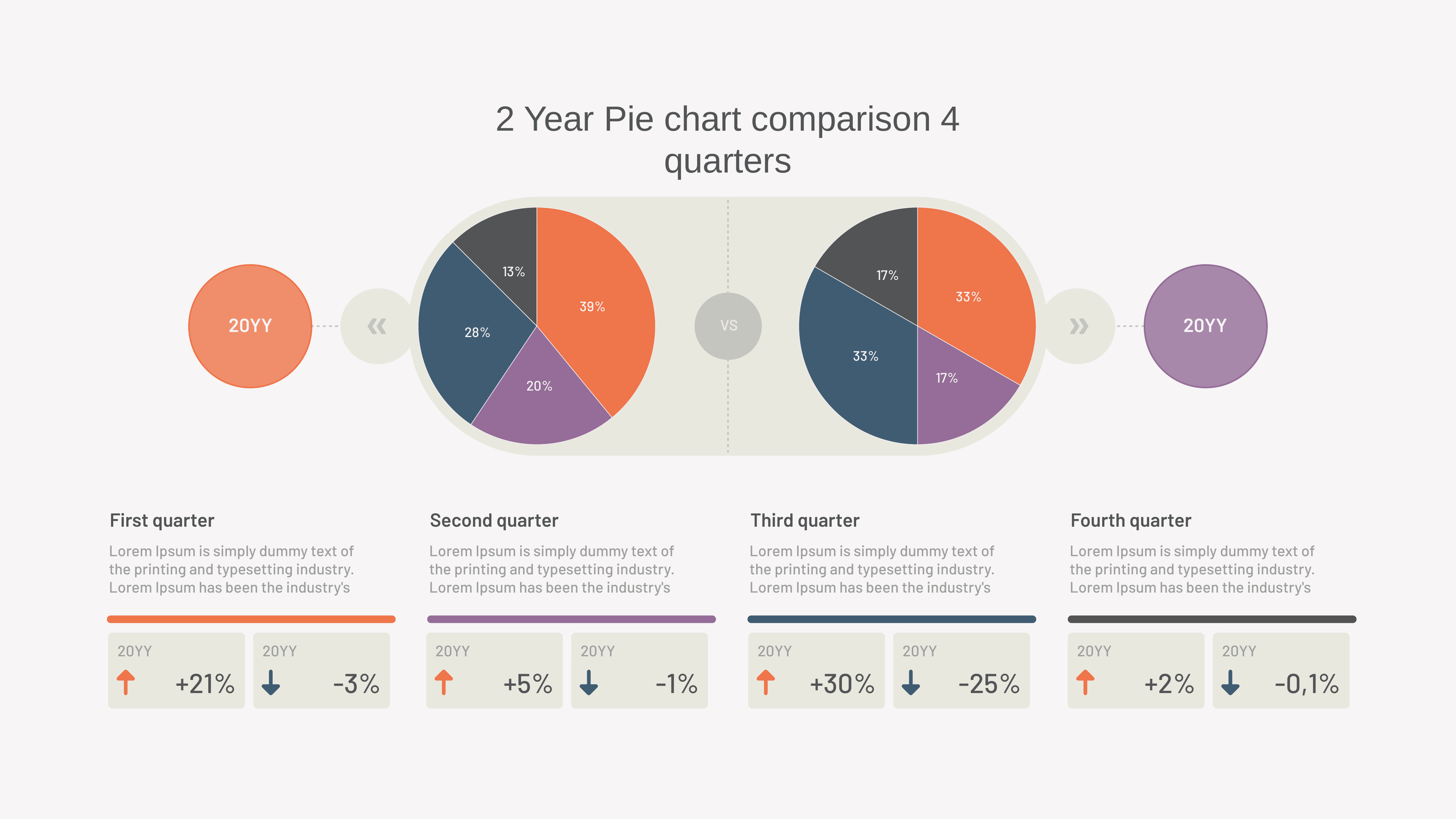

2 Year Pie chart comparison 4 quarters

### Chart

| Category | Region 1 |
|---|---|
| First Quarter | 250.0 |
| Second Quarter | 130.0 |
| Third Quarter | 180.0 |
| Fourth Quarter | 80.0 |

### Chart

| Category | Region 1 |
|---|---|
| First Quarter | 200.0 |
| Second Quarter | 100.0 |
| Third Quarter | 200.0 |
| Fourth Quarter | 100.0 |

20YY
20YY
VS

First quarter
Second quarter
Third quarter
Fourth quarter
Lorem Ipsum is simply dummy text of the printing and typesetting industry. Lorem Ipsum has been the industry's
Lorem Ipsum is simply dummy text of the printing and typesetting industry. Lorem Ipsum has been the industry's
Lorem Ipsum is simply dummy text of the printing and typesetting industry. Lorem Ipsum has been the industry's
Lorem Ipsum is simply dummy text of the printing and typesetting industry. Lorem Ipsum has been the industry's

20YY
20YY
20YY
20YY
20YY
20YY
20YY
20YY
+21%
-3%
+5%
-1%
+30%
-25%
+2%
-0,1%